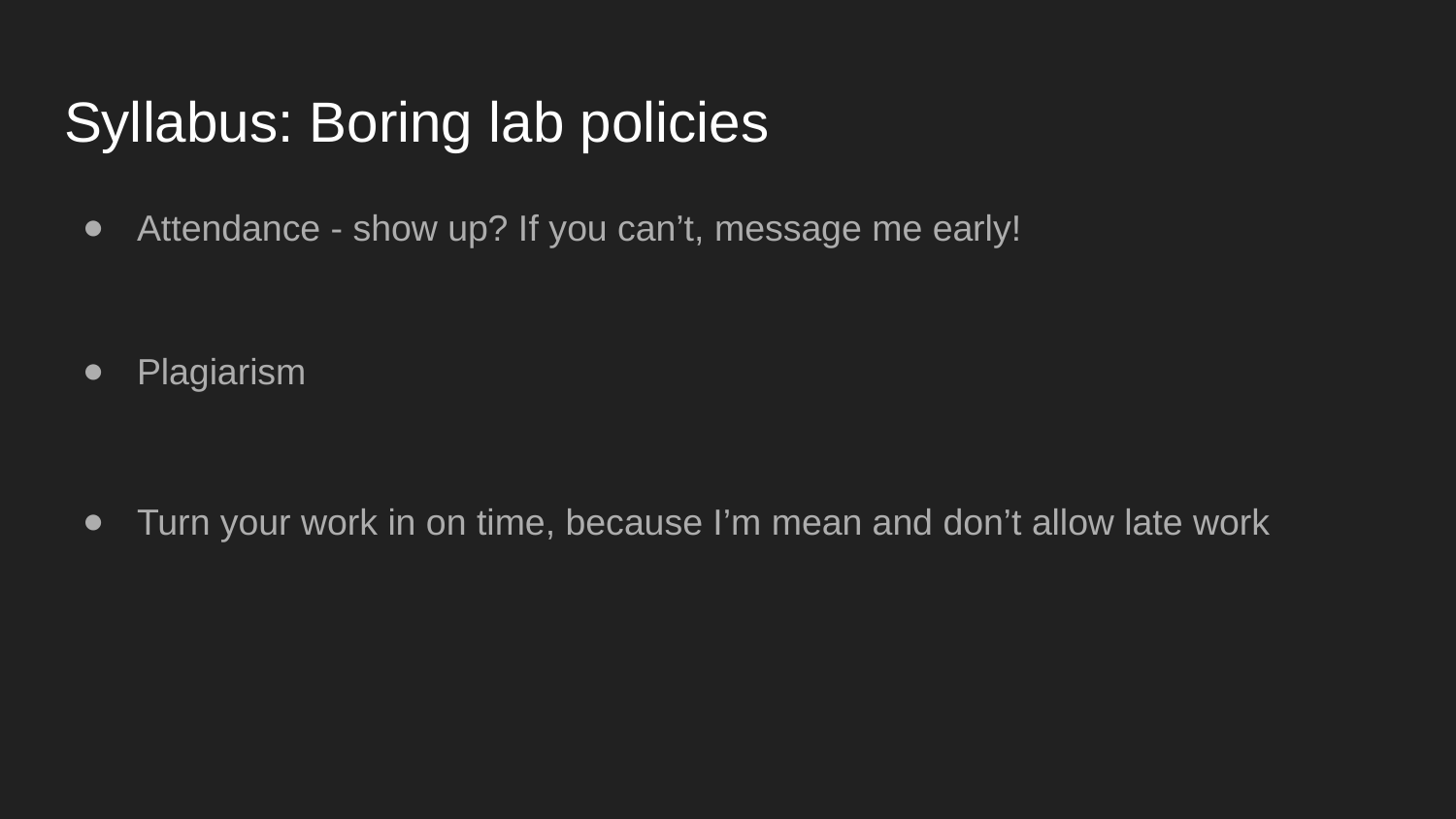

# Syllabus: Boring lab policies
Attendance - show up? If you can’t, message me early!
Plagiarism
Turn your work in on time, because I’m mean and don’t allow late work